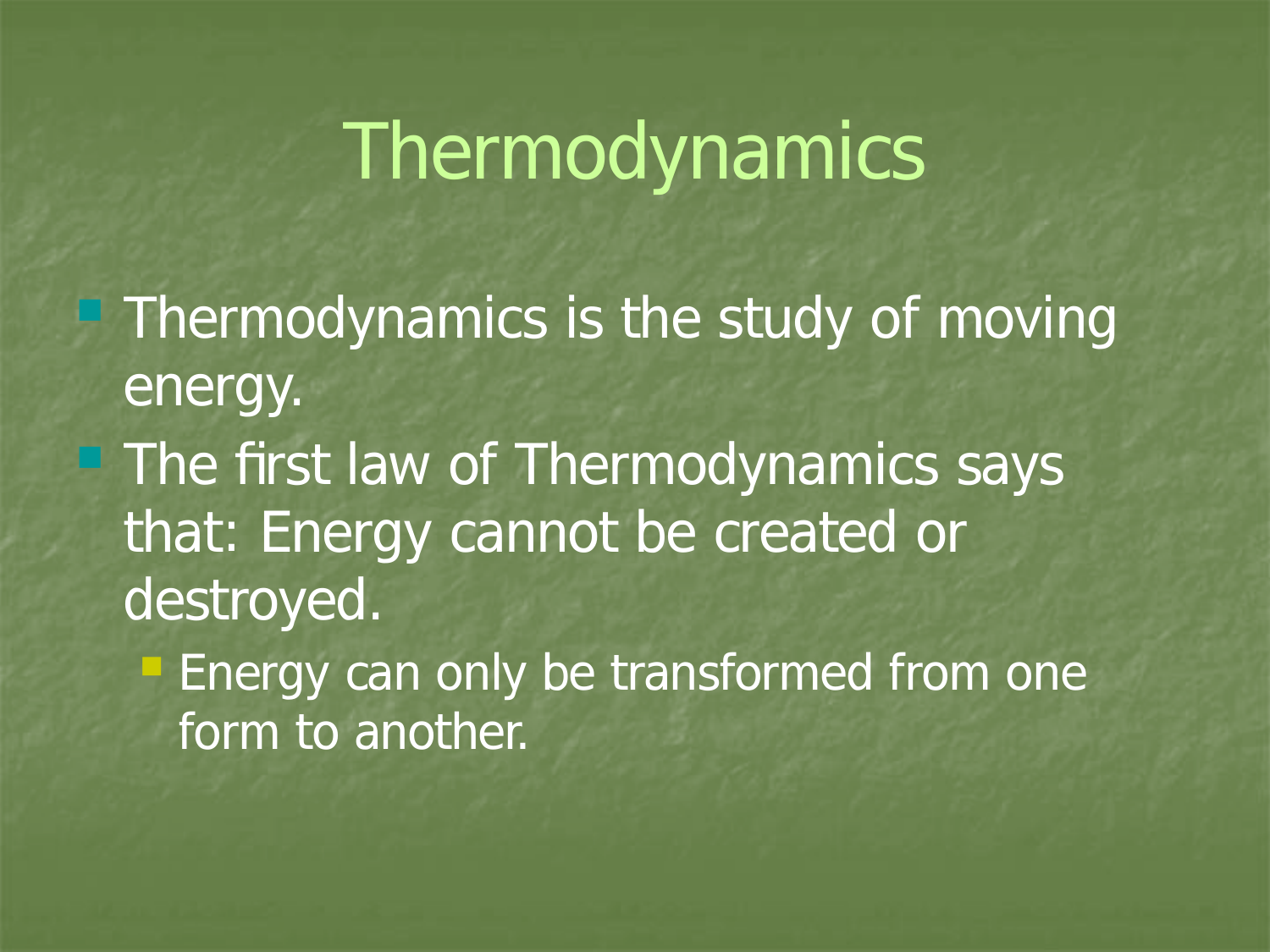

# Thermodynamics
Thermodynamics is the study of moving energy.
The first law of Thermodynamics says that: Energy cannot be created or destroyed.
Energy can only be transformed from one form to another.